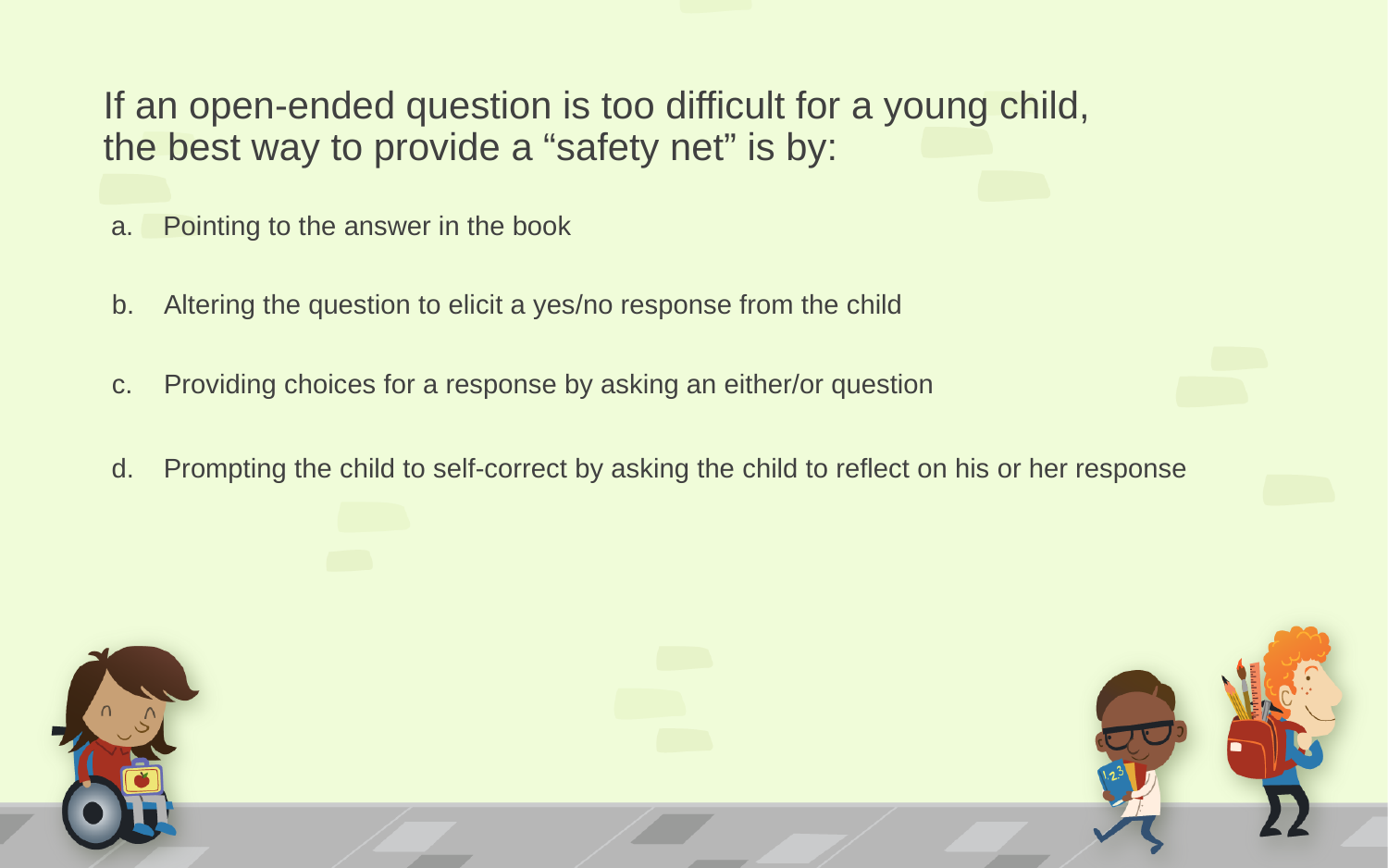

If an open-ended question is too difficult for a young child, the best way to provide a “safety net” is by:
Pointing to the answer in the book
Altering the question to elicit a yes/no response from the child
Providing choices for a response by asking an either/or question
Prompting the child to self-correct by asking the child to reflect on his or her response